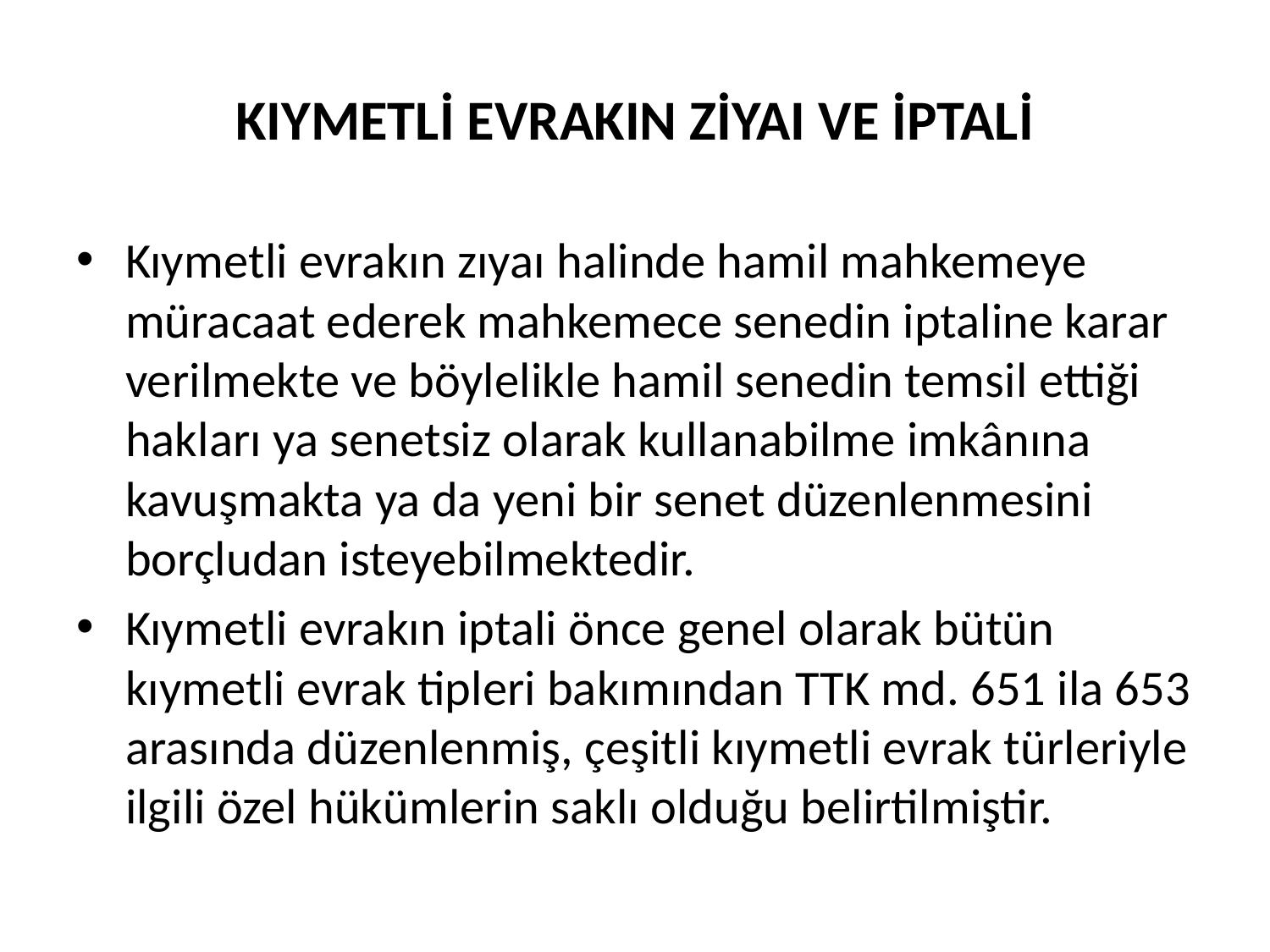

# KIYMETLİ EVRAKIN ZİYAI VE İPTALİ
Kıymetli evrakın zıyaı halinde hamil mahkemeye müracaat ederek mahkemece senedin iptaline karar verilmekte ve böylelikle hamil senedin temsil ettiği hakları ya senetsiz olarak kullanabilme imkânına kavuşmakta ya da yeni bir senet düzenlenmesini borçludan isteyebilmektedir.
Kıymetli evrakın iptali önce genel olarak bütün kıymetli evrak tipleri bakımından TTK md. 651 ila 653 arasında düzenlenmiş, çeşitli kıymetli evrak türleriyle ilgili özel hükümlerin saklı olduğu belirtilmiştir.